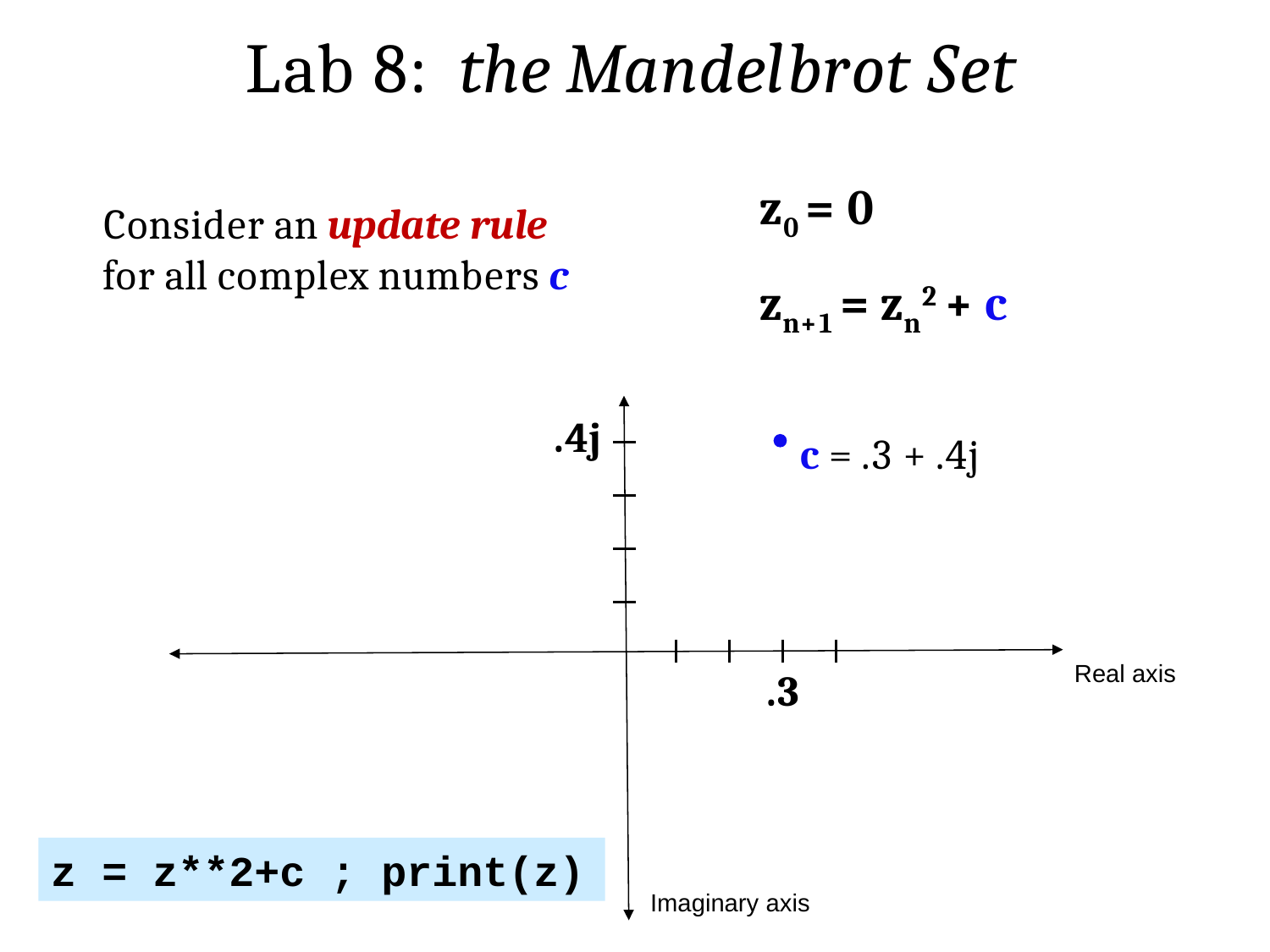

Lab 8:  the Mandelbrot Set
z0 = 0
zn+1 = zn2 + c
Consider an update rule for all complex numbers c

.4j
c = .3 + .4j

.3
Real axis
z = z**2+c ; print(z)
Imaginary axis